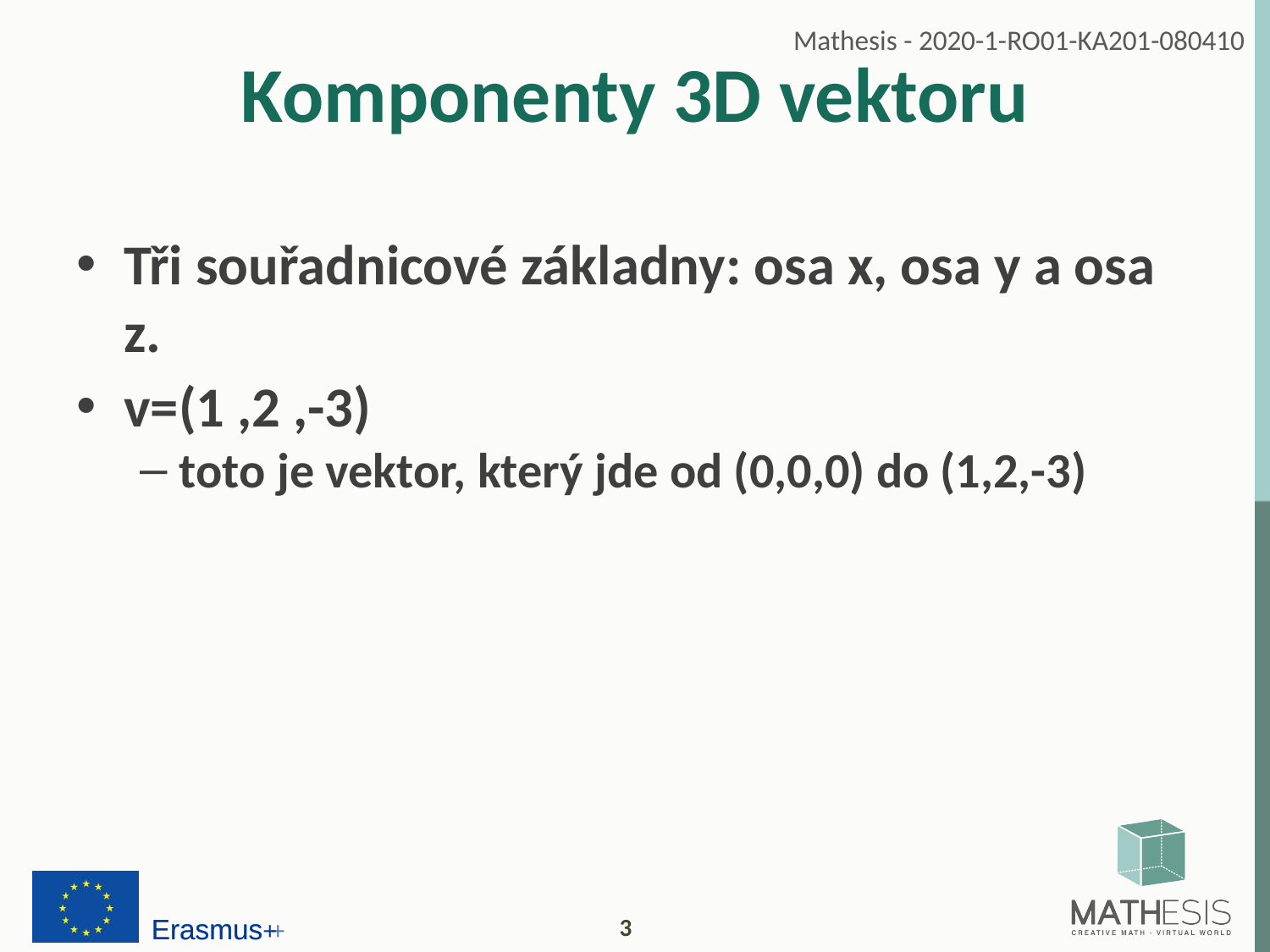

# Komponenty 3D vektoru
Tři souřadnicové základny: osa x, osa y a osa z.
v=(1 ,2 ,-3)
toto je vektor, který jde od (0,0,0) do (1,2,-3)